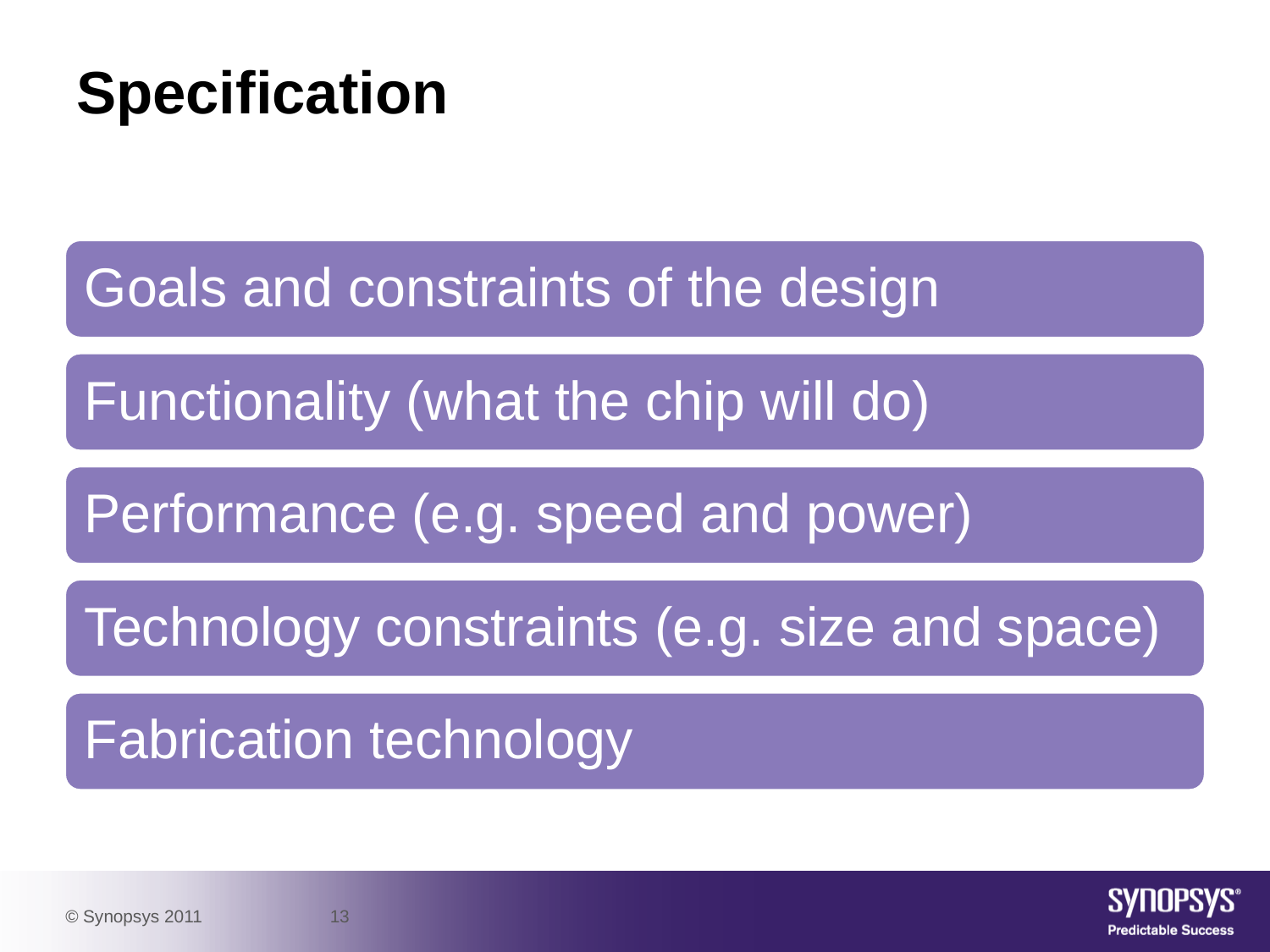

# Specification
Goals and constraints of the design
Functionality (what the chip will do)
Performance (e.g. speed and power)
Technology constraints (e.g. size and space)
Fabrication technology